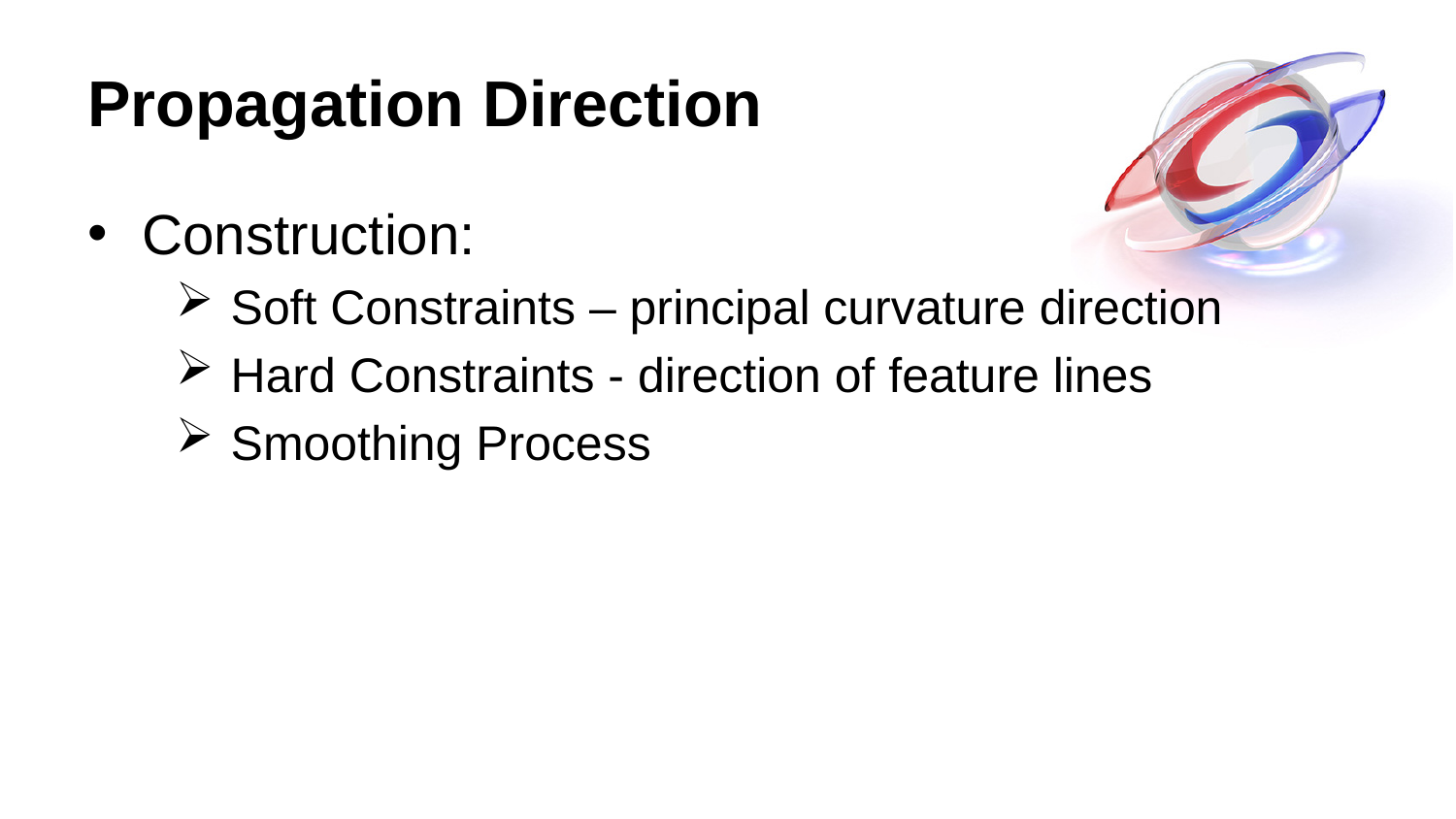

# Propagation Direction
Construction:
Soft Constraints – principal curvature direction
Hard Constraints - direction of feature lines
Smoothing Process